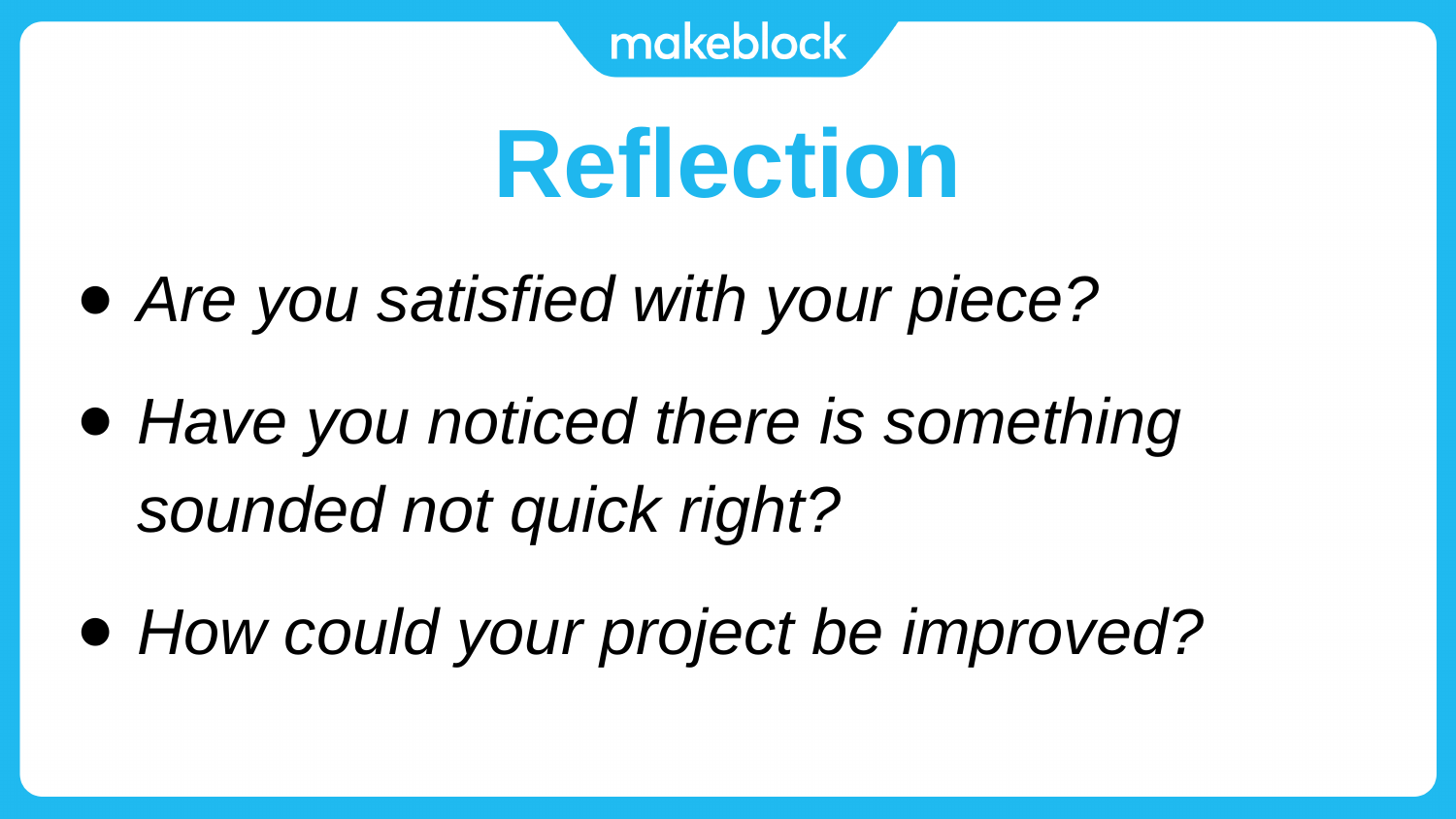

# Reflection
Are you satisfied with your piece?
Have you noticed there is something sounded not quick right?
How could your project be improved?